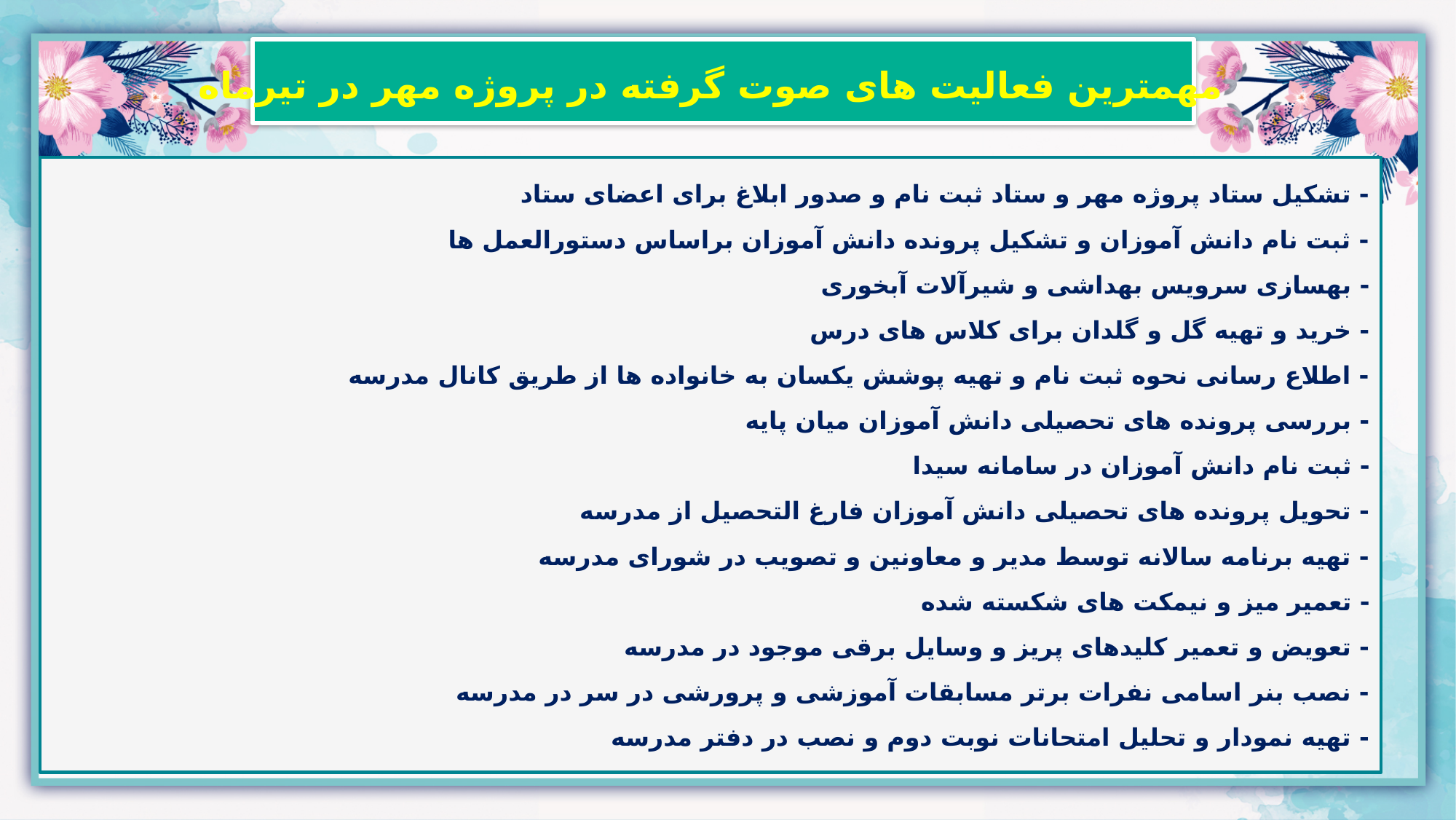

مهمترین فعالیت های صوت گرفته در پروژه مهر در تیرماه
- تشکیل ستاد پروژه مهر و ستاد ثبت نام و صدور ابلاغ برای اعضای ستاد
- ثبت نام دانش آموزان و تشکیل پرونده دانش آموزان براساس دستورالعمل ها
- بهسازی سرویس بهداشی و شیرآلات آبخوری
- خرید و تهیه گل و گلدان برای کلاس های درس
- اطلاع رسانی نحوه ثبت نام و تهیه پوشش یکسان به خانواده ها از طریق کانال مدرسه
- بررسی پرونده های تحصیلی دانش آموزان میان پایه
- ثبت نام دانش آموزان در سامانه سیدا
- تحویل پرونده های تحصیلی دانش آموزان فارغ التحصیل از مدرسه
- تهیه برنامه سالانه توسط مدیر و معاونین و تصویب در شورای مدرسه
- تعمیر میز و نیمکت های شکسته شده
- تعویض و تعمیر کلیدهای پریز و وسایل برقی موجود در مدرسه
- نصب بنر اسامی نفرات برتر مسابقات آموزشی و پرورشی در سر در مدرسه
- تهیه نمودار و تحلیل امتحانات نوبت دوم و نصب در دفتر مدرسه